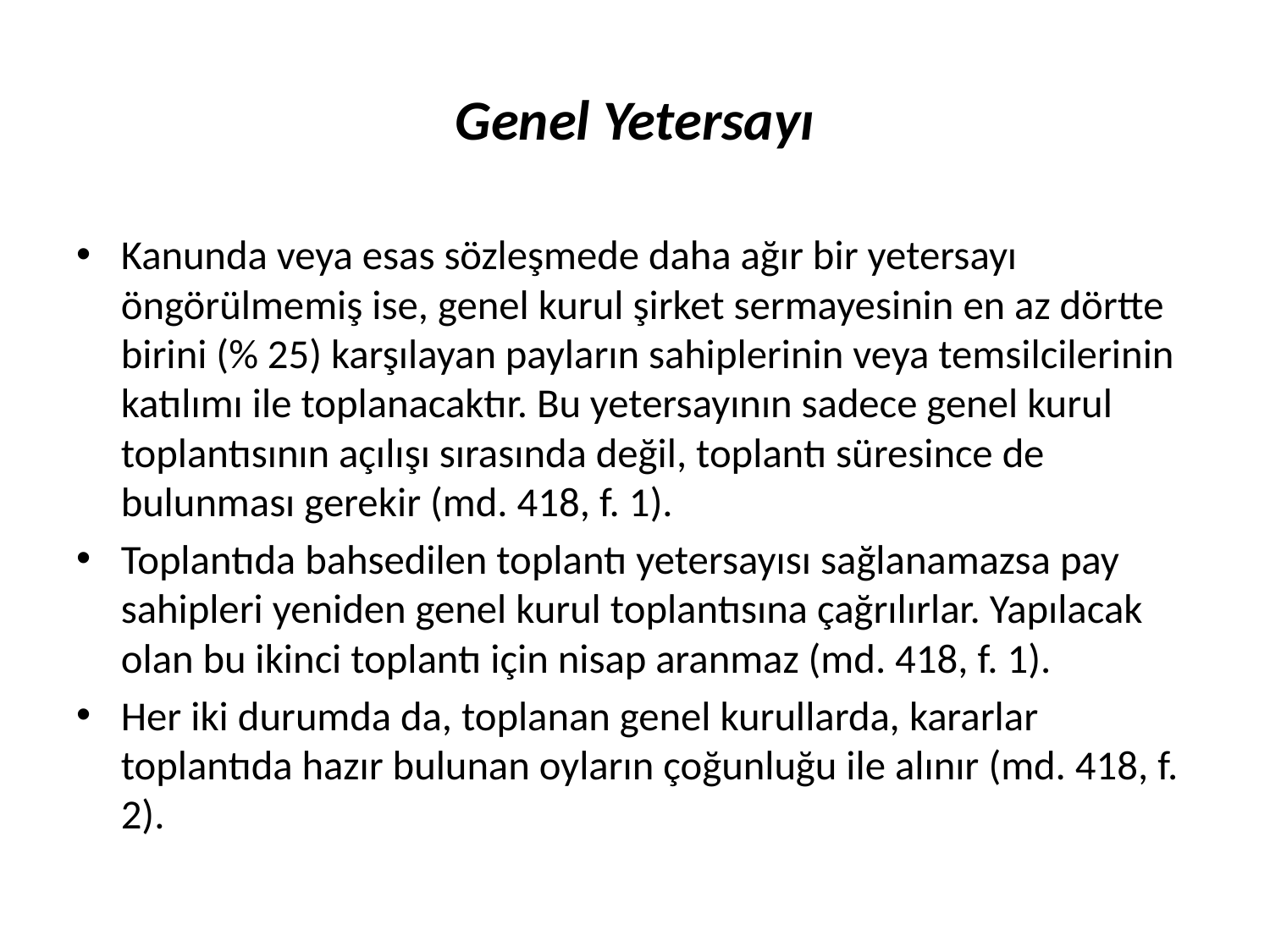

# Genel Yetersayı
Kanunda veya esas sözleşmede daha ağır bir yetersayı öngörülmemiş ise, genel kurul şirket sermayesinin en az dörtte birini (% 25) karşılayan payların sahiplerinin veya temsilcilerinin katılımı ile toplanacaktır. Bu yetersayının sadece genel kurul toplantısının açılışı sırasında değil, toplantı süresince de bulunması gerekir (md. 418, f. 1).
Toplantıda bahsedilen toplantı yetersayısı sağlanamazsa pay sahipleri yeniden genel kurul toplantısına çağrılırlar. Yapılacak olan bu ikinci toplantı için nisap aranmaz (md. 418, f. 1).
Her iki durumda da, toplanan genel kurullarda, kararlar toplantıda hazır bulunan oyların çoğunluğu ile alınır (md. 418, f. 2).